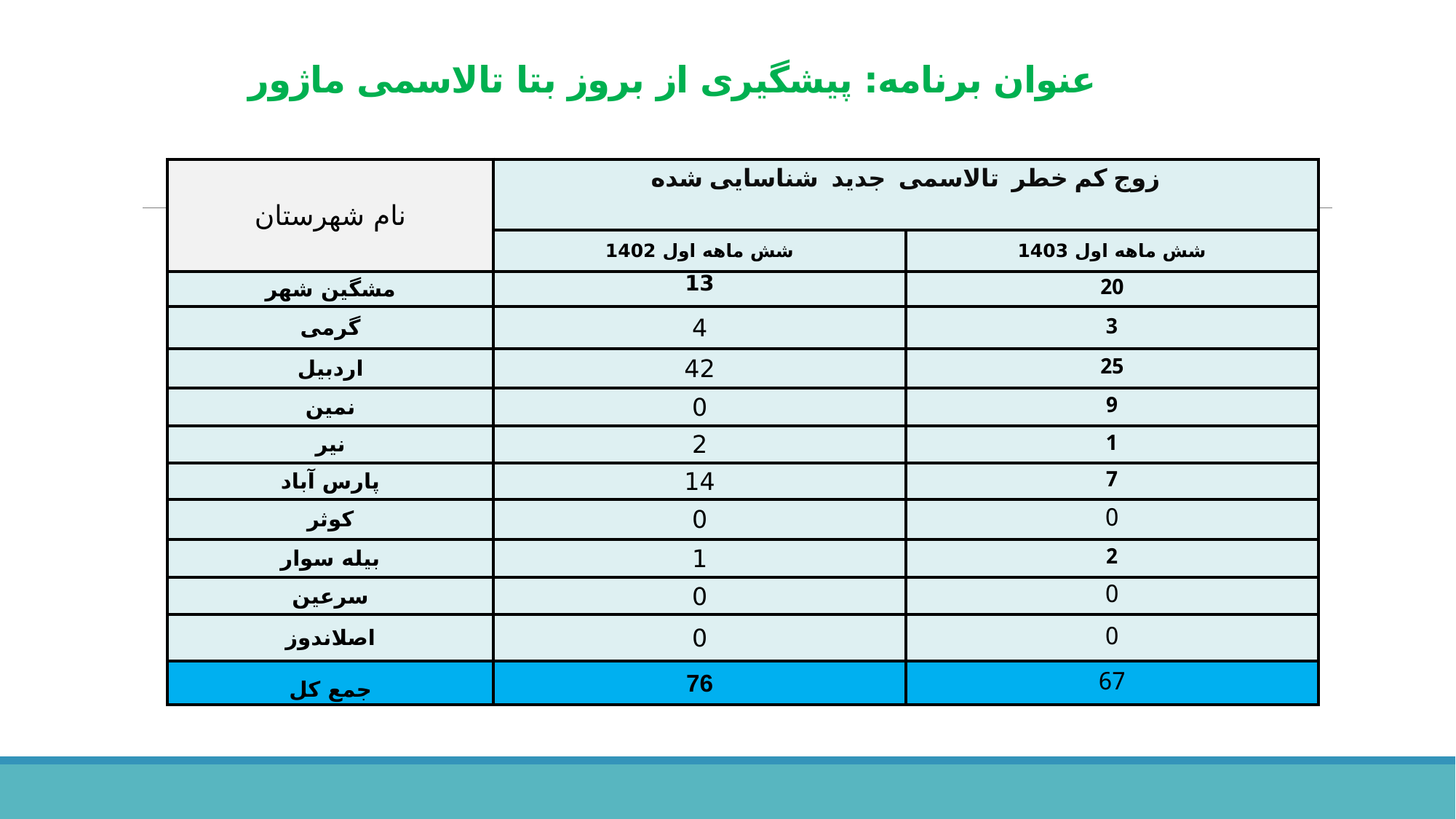

# عنوان برنامه: پیشگیری از بروز بتا تالاسمی ماژور
| نام شهرستان | زوج کم خطر تالاسمی جدید شناسایی شده |  |
| --- | --- | --- |
|  | شش ماهه اول 1402 | شش ماهه اول 1403 |
| مشگین شهر | 13 | 20 |
| گرمی | 4 | 3 |
| اردبیل | 42 | 25 |
| نمین | 0 | 9 |
| نیر | 2 | 1 |
| پارس آباد | 14 | 7 |
| کوثر | 0 | 0 |
| بیله سوار | 1 | 2 |
| سرعین | 0 | 0 |
| اصلاندوز | 0 | 0 |
| جمع کل | 76 | 67 |